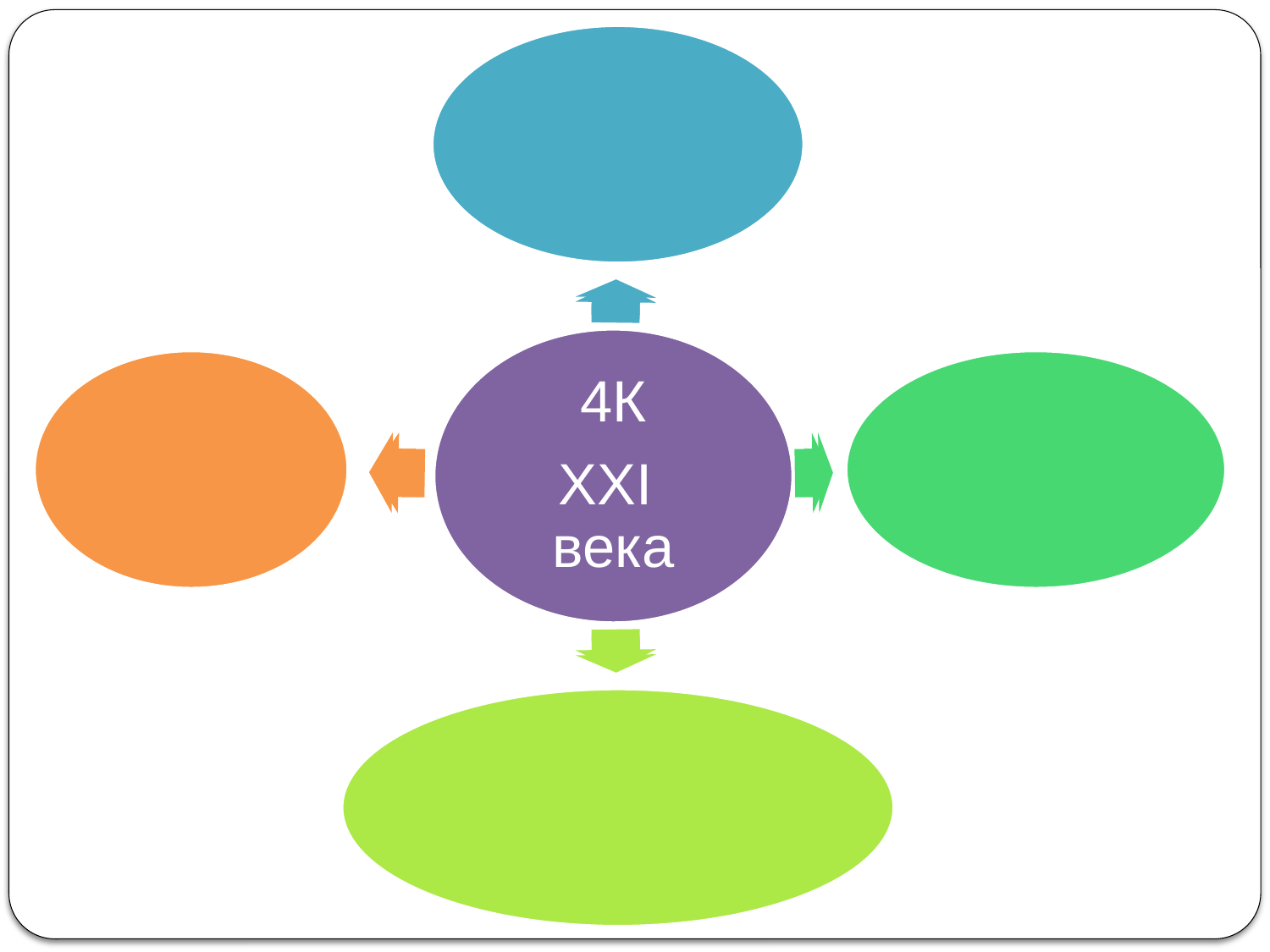

4К
XXI  века

КРИТИЧЕСКОЕ МЫШЛЕНИЕ

КРЕАТИВНОСТЬ

КОММУНИКАТИВНОСТЬ

КОМАНДНАЯ РАБОТА
4К
XXI  века

Социальная активность